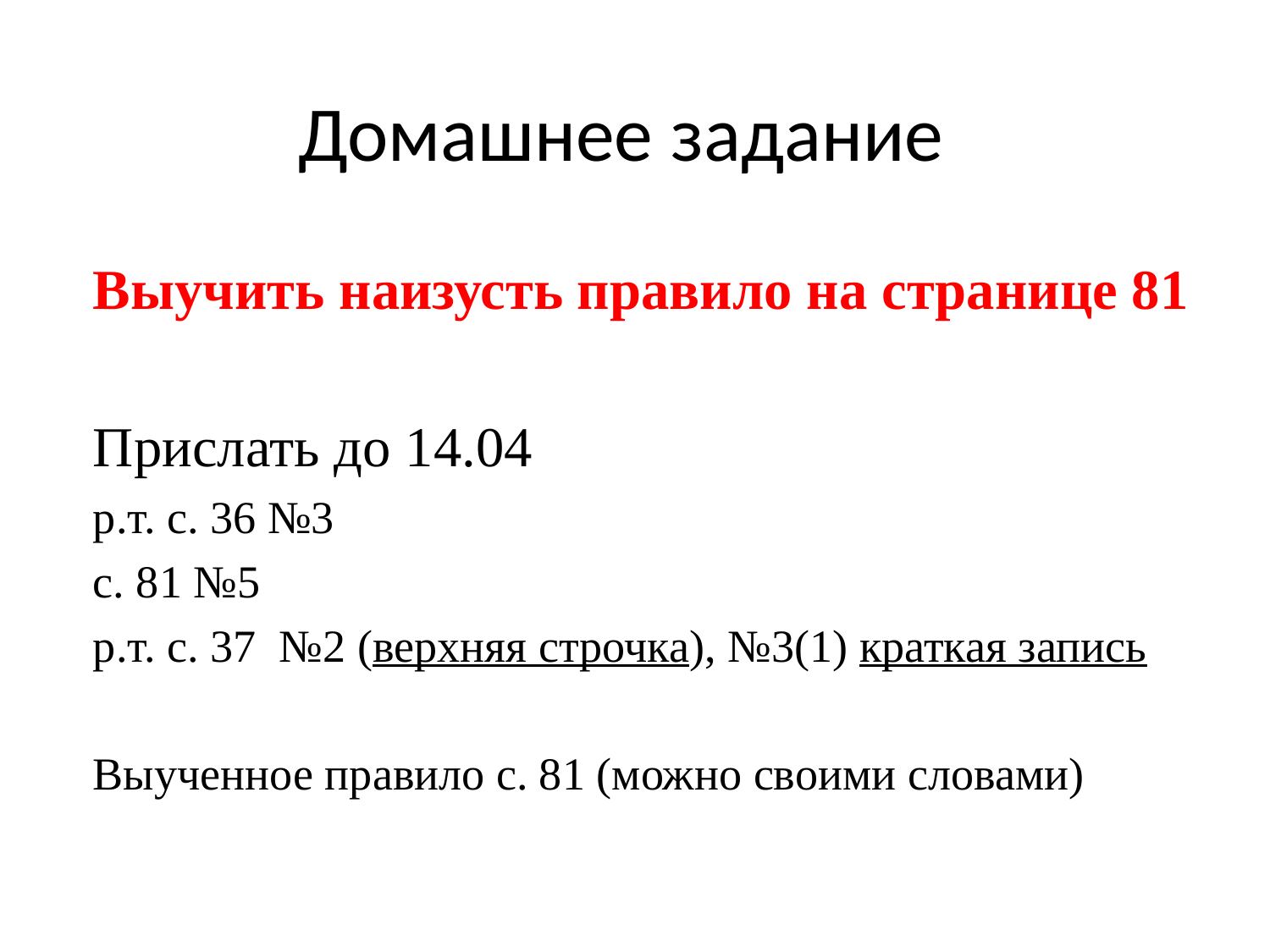

# Домашнее задание
Выучить наизусть правило на странице 81

Прислать до 14.04
р.т. с. 36 №3
с. 81 №5
р.т. с. 37  №2 (верхняя строчка), №3(1) краткая запись

Выученное правило с. 81 (можно своими словами)